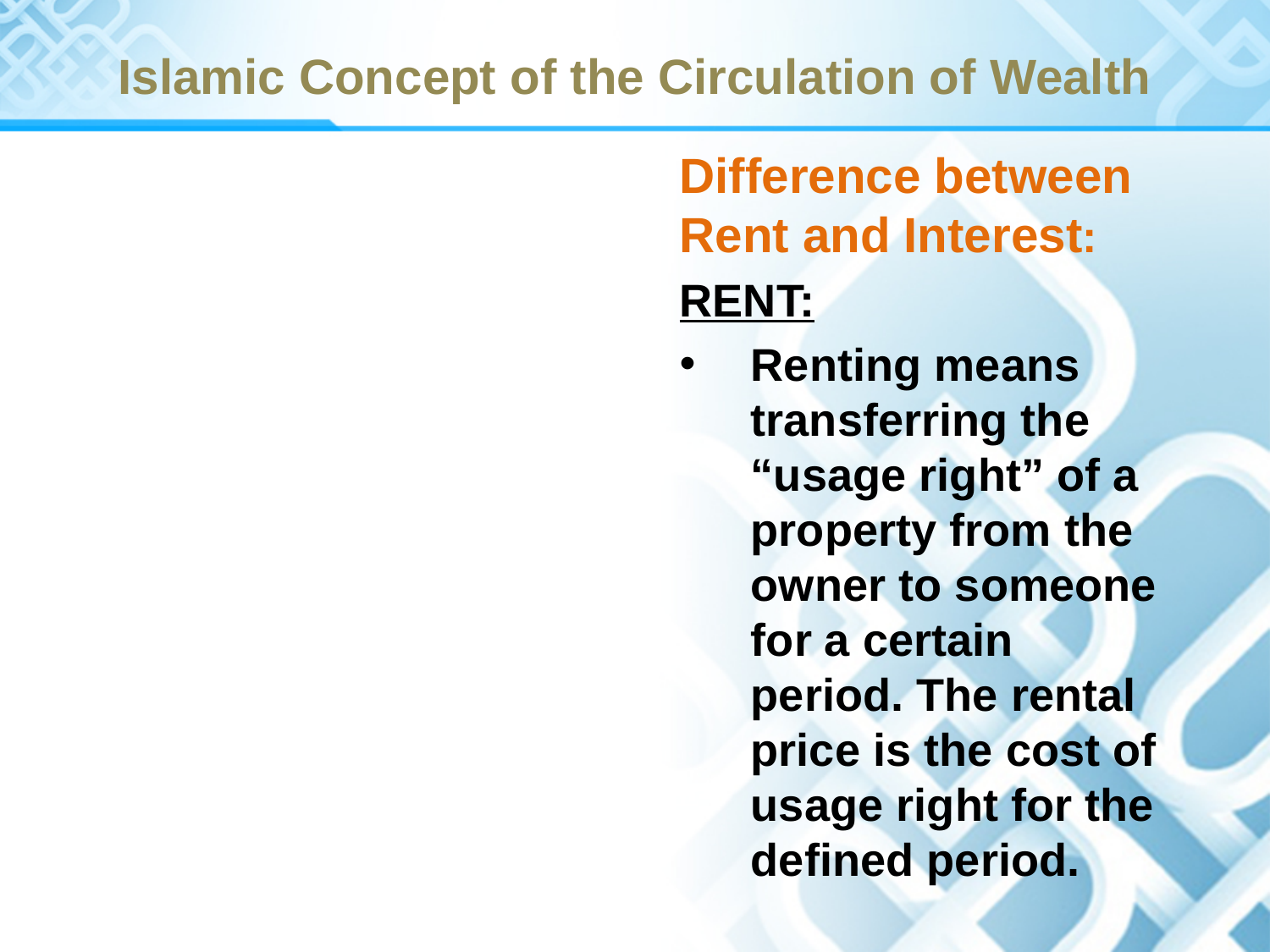

# Islamic Concept of the Circulation of Wealth
Difference between Rent and Interest:
RENT:
Renting means transferring the “usage right” of a property from the owner to someone for a certain period. The rental price is the cost of usage right for the defined period.